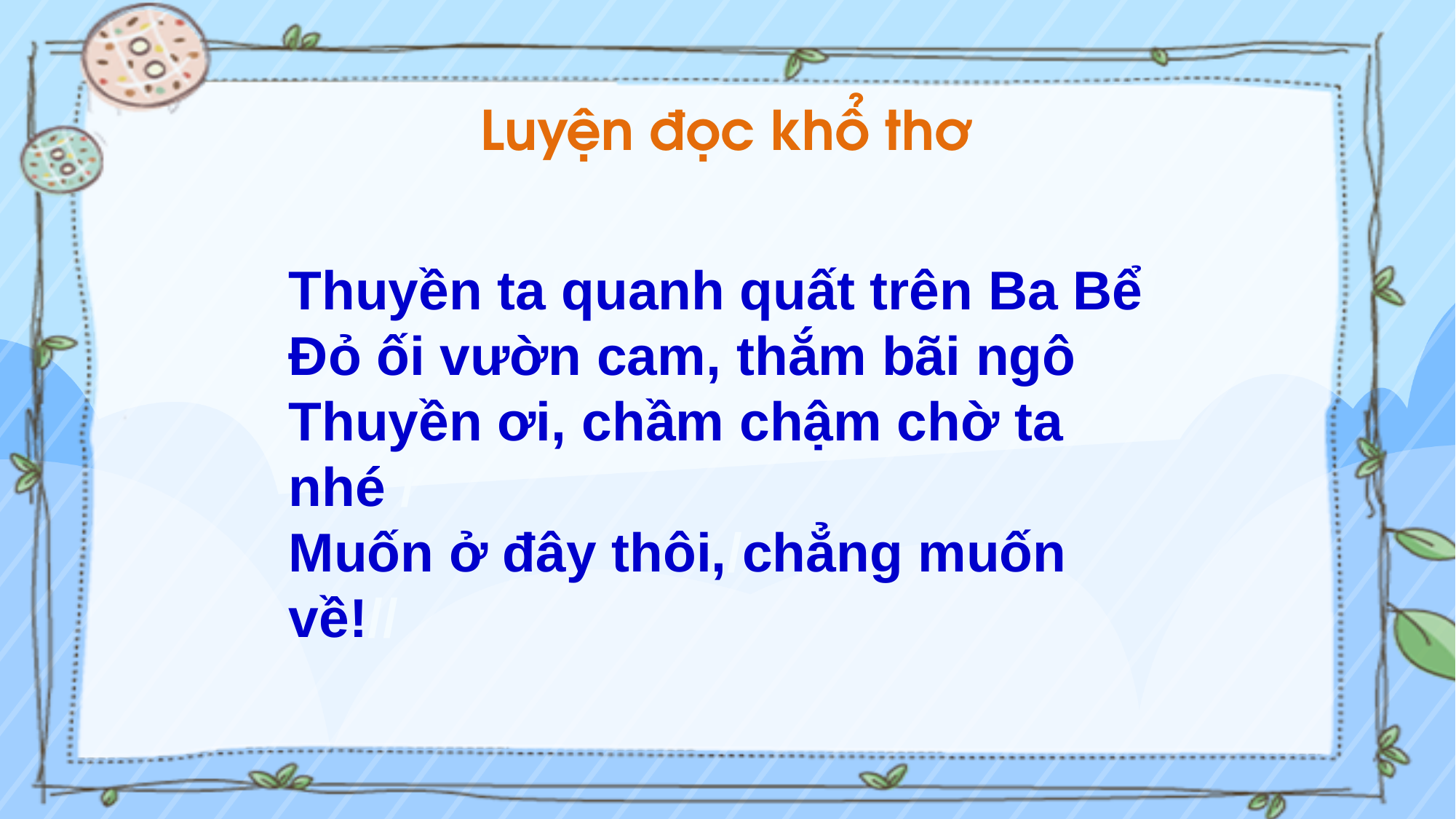

Luyện đọc khổ thơ
Thuyền ta/quanh quất trên Ba Bể/
Đỏ ối vườn cam,/thắm bãi ngô/
Thuyền ơi,/chầm chậm chờ ta nhé /
Muốn ở đây thôi,/chẳng muốn về!//